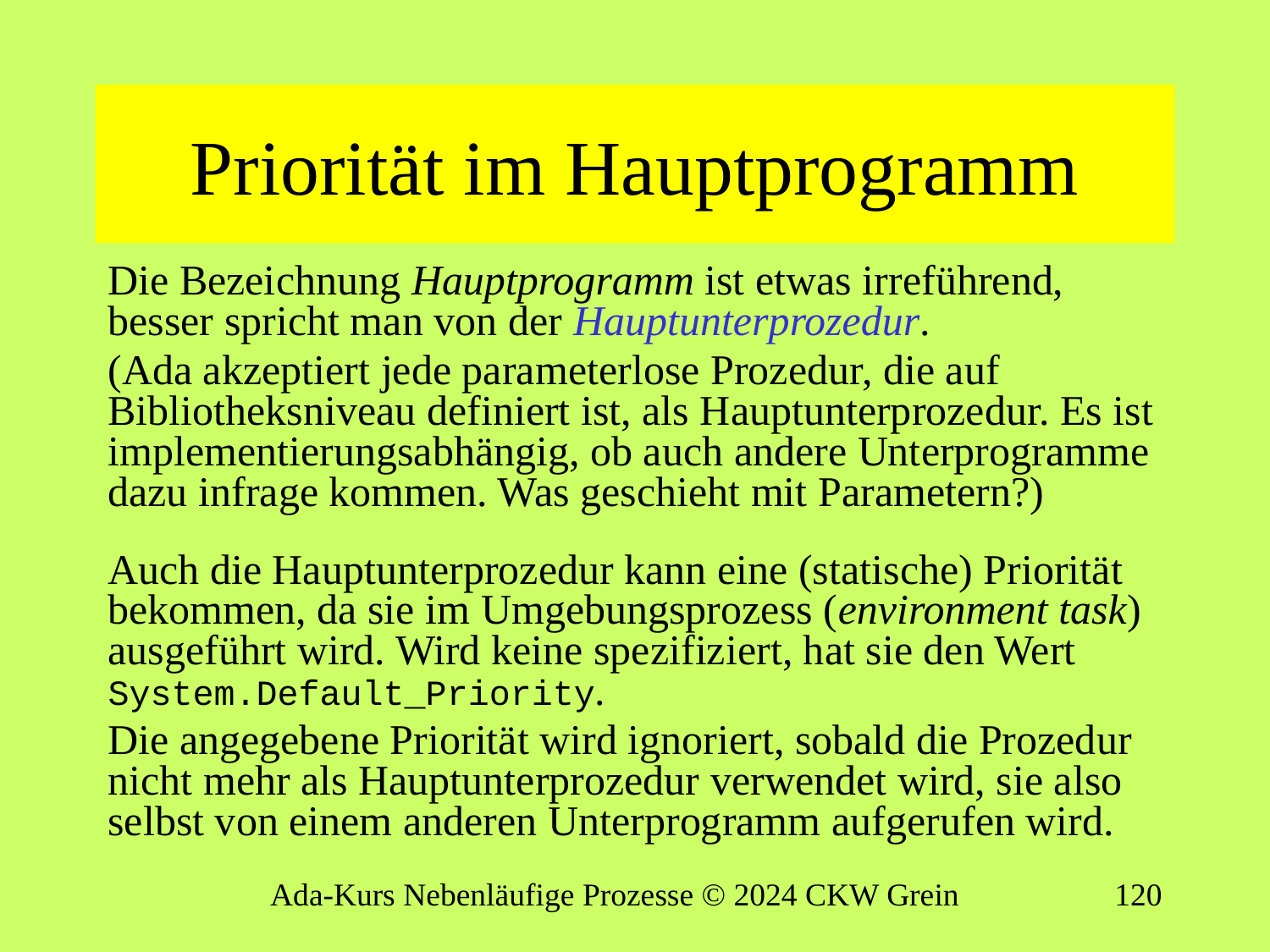

# Priorität im Hauptprogramm
Die Bezeichnung Hauptprogramm ist etwas irreführend, besser spricht man von der Hauptunterprozedur.
(Ada akzeptiert jede parameterlose Prozedur, die auf Bibliotheksniveau definiert ist, als Hauptunterprozedur. Es ist implementierungsabhängig, ob auch andere Unterprogramme dazu infrage kommen. Was geschieht mit Parametern?)

Auch die Hauptunterprozedur kann eine (statische) Priorität bekommen, da sie im Umgebungsprozess (environment task) ausgeführt wird. Wird keine spezifiziert, hat sie den Wert System.Default_Priority.
Die angegebene Priorität wird ignoriert, sobald die Prozedur nicht mehr als Hauptunterprozedur verwendet wird, sie also selbst von einem anderen Unterprogramm aufgerufen wird.
Ada-Kurs Nebenläufige Prozesse © 2024 CKW Grein
120